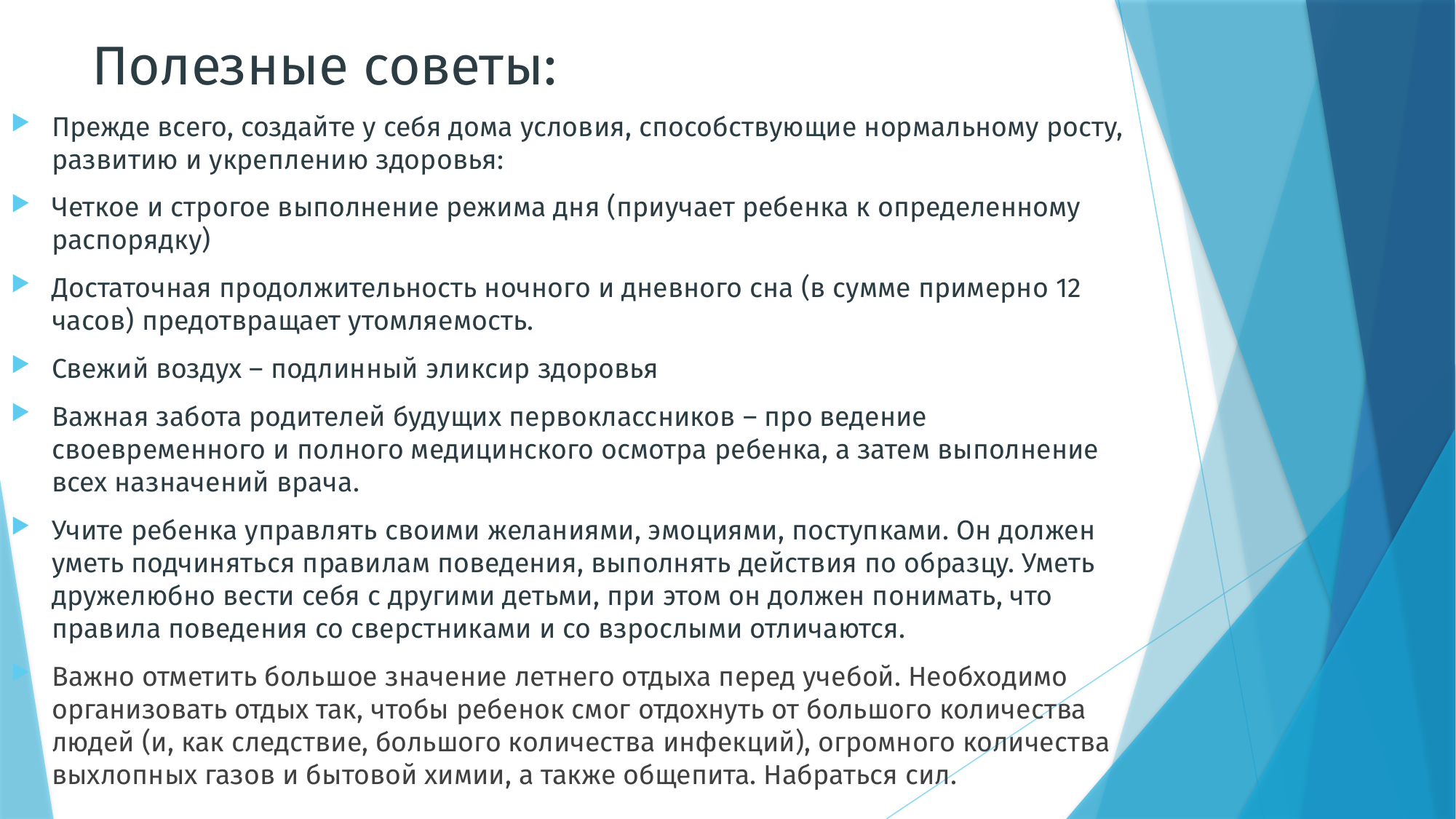

# Полезные советы:
Прежде всего, создайте у себя дома условия, способствующие нормальному росту, развитию и укреплению здоровья:
Четкое и строгое выполнение режима дня (приучает ребенка к определенному распорядку)
Достаточная продолжительность ночного и дневного сна (в сумме примерно 12 часов) предотвращает утомляемость.
Свежий воздух – подлинный эликсир здоровья
Важная забота родителей будущих первоклассников – про ведение своевременного и полного медицинского осмотра ребенка, а затем выполнение всех назначений врача.
Учите ребенка управлять своими желаниями, эмоциями, поступками. Он должен уметь подчиняться правилам поведения, выполнять действия по образцу. Уметь дружелюбно вести себя с другими детьми, при этом он должен понимать, что правила поведения со сверстниками и со взрослыми отличаются.
Важно отметить большое значение летнего отдыха перед учебой. Необходимо организовать отдых так, чтобы ребенок смог отдохнуть от большого количества людей (и, как следствие, большого количества инфекций), огромного количества выхлопных газов и бытовой химии, а также общепита. Набраться сил.